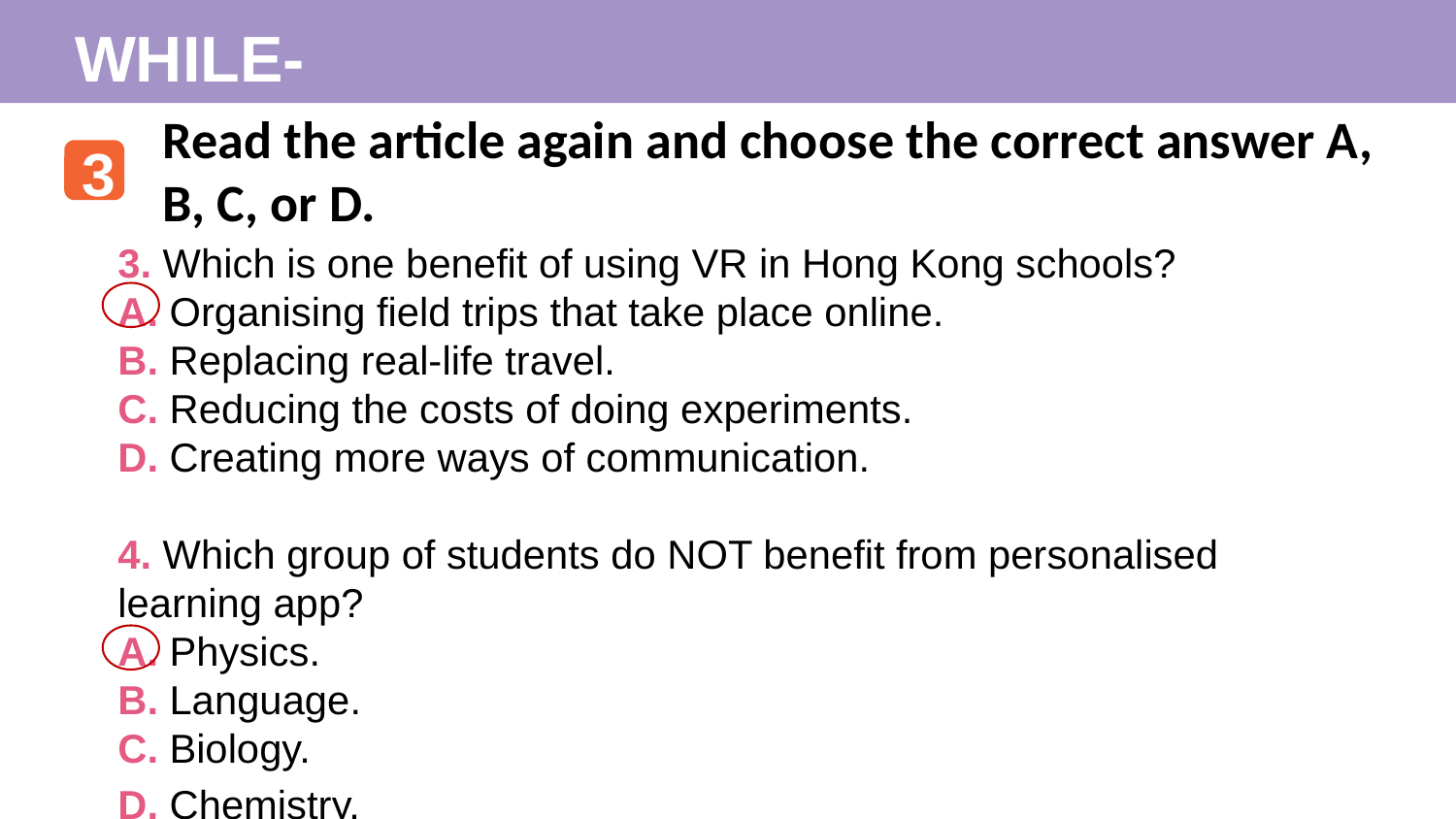

WHILE-READING
Read the article again and choose the correct answer A, B, C, or D.
3

3. Which is one benefit of using VR in Hong Kong schools?
A. Organising field trips that take place online.
B. Replacing real-life travel.
C. Reducing the costs of doing experiments.
D. Creating more ways of communication.

4. Which group of students do NOT benefit from personalised learning app?
A. Physics.
B. Language.
C. Biology.
D. Chemistry.